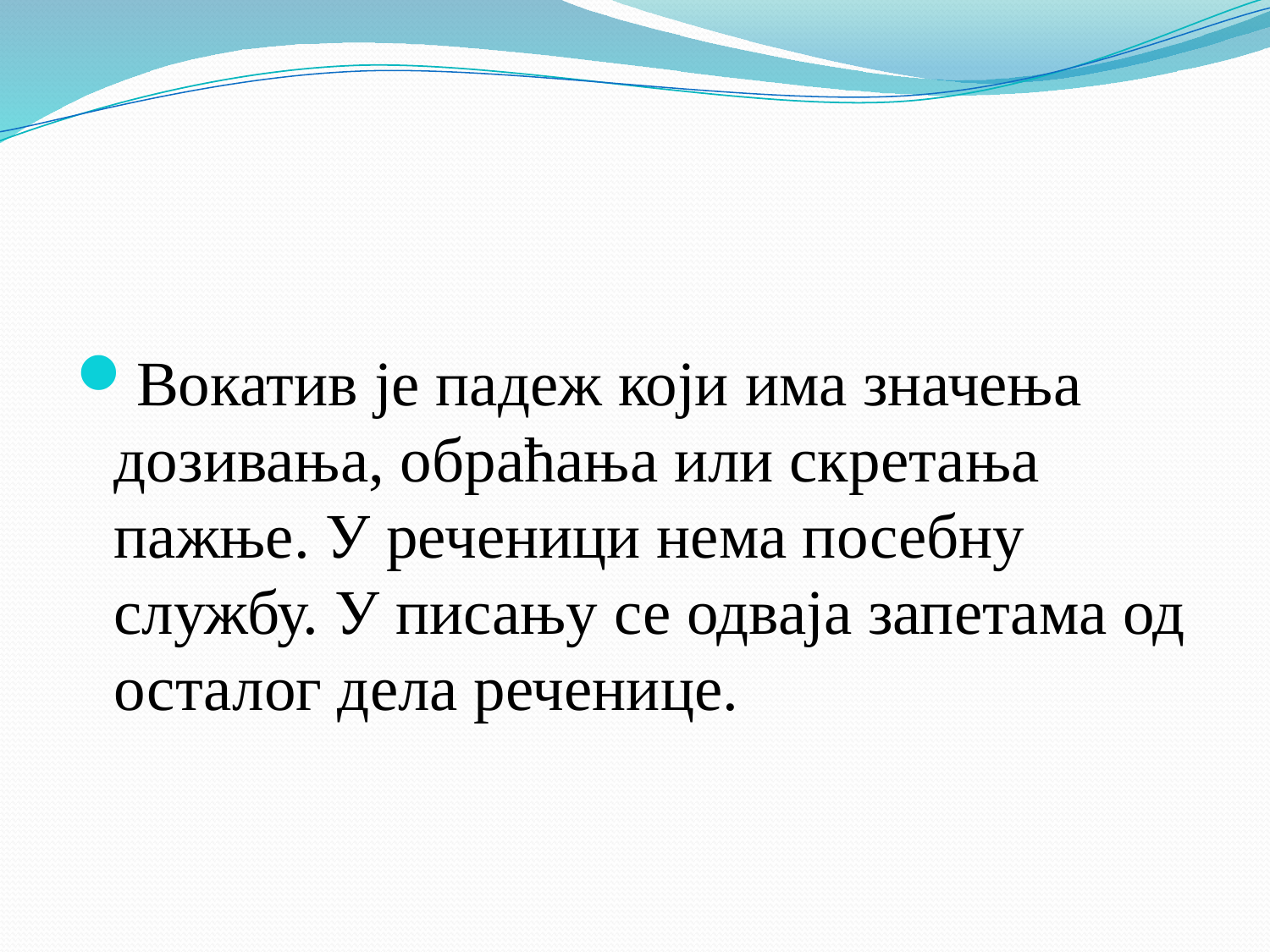

#

Вокатив је падеж који има значења дозивања, обраћања или скретања пажње. У реченици нема посебну службу. У писању се одваја запетама од осталог дела реченице.